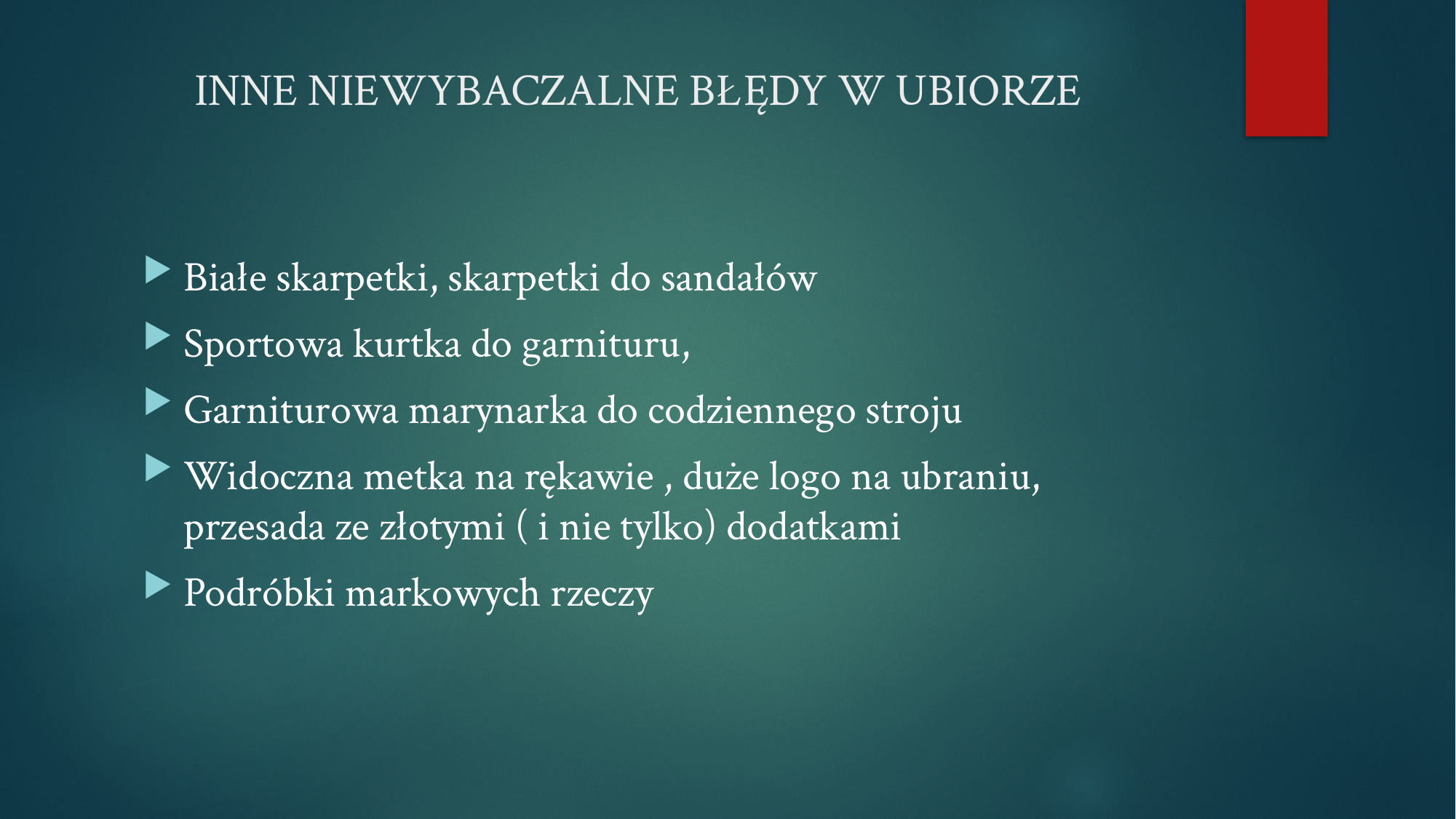

# INNE NIEWYBACZALNE BŁĘDY W UBIORZE
Białe skarpetki, skarpetki do sandałów
Sportowa kurtka do garnituru,
Garniturowa marynarka do codziennego stroju
Widoczna metka na rękawie , duże logo na ubraniu, przesada ze złotymi ( i nie tylko) dodatkami
Podróbki markowych rzeczy